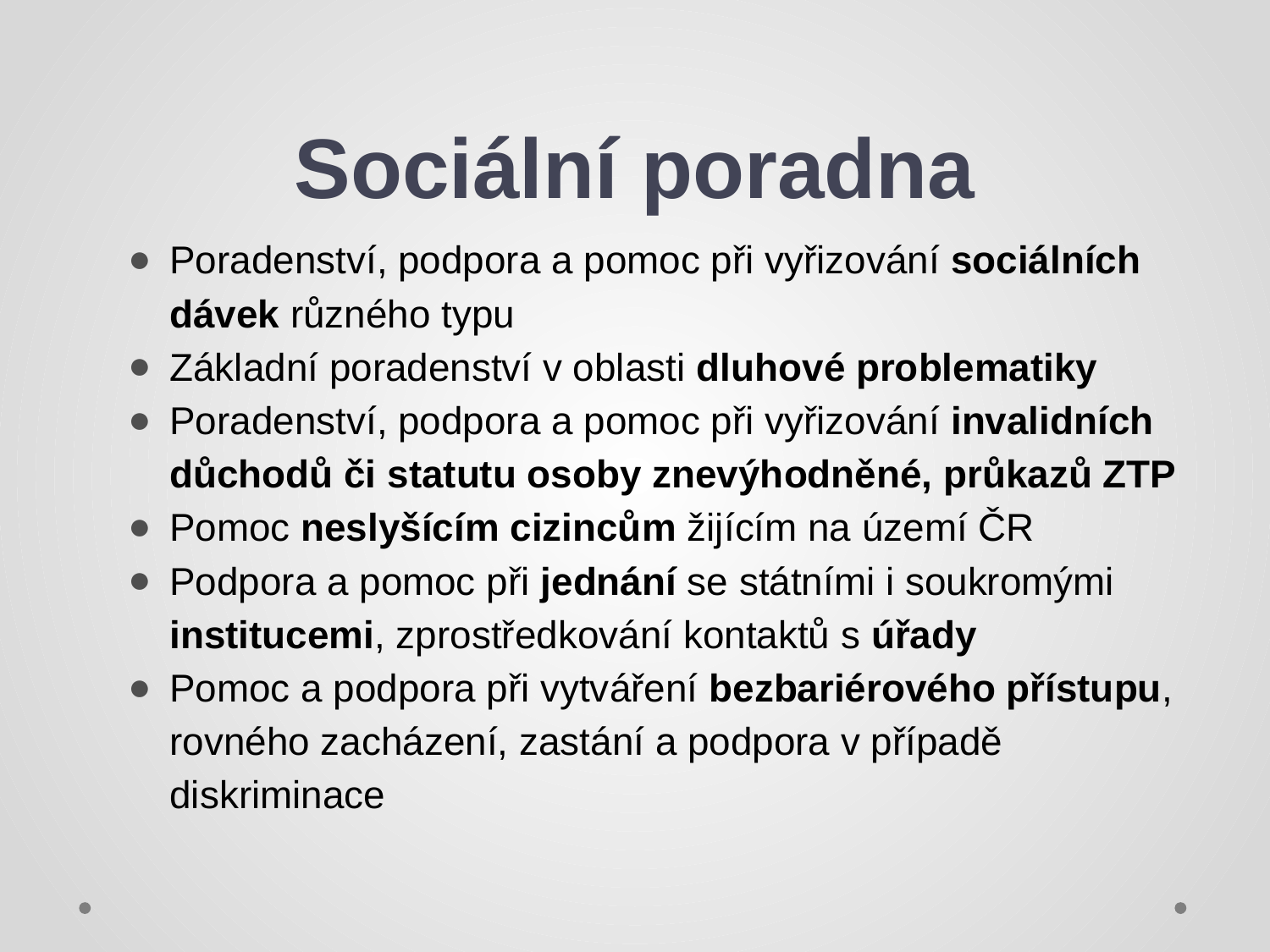

# Sociální poradna
Poradenství, podpora a pomoc při vyřizování sociálních dávek různého typu
Základní poradenství v oblasti dluhové problematiky
Poradenství, podpora a pomoc při vyřizování invalidních důchodů či statutu osoby znevýhodněné, průkazů ZTP
Pomoc neslyšícím cizincům žijícím na území ČR
Podpora a pomoc při jednání se státními i soukromými institucemi, zprostředkování kontaktů s úřady
Pomoc a podpora při vytváření bezbariérového přístupu, rovného zacházení, zastání a podpora v případě diskriminace